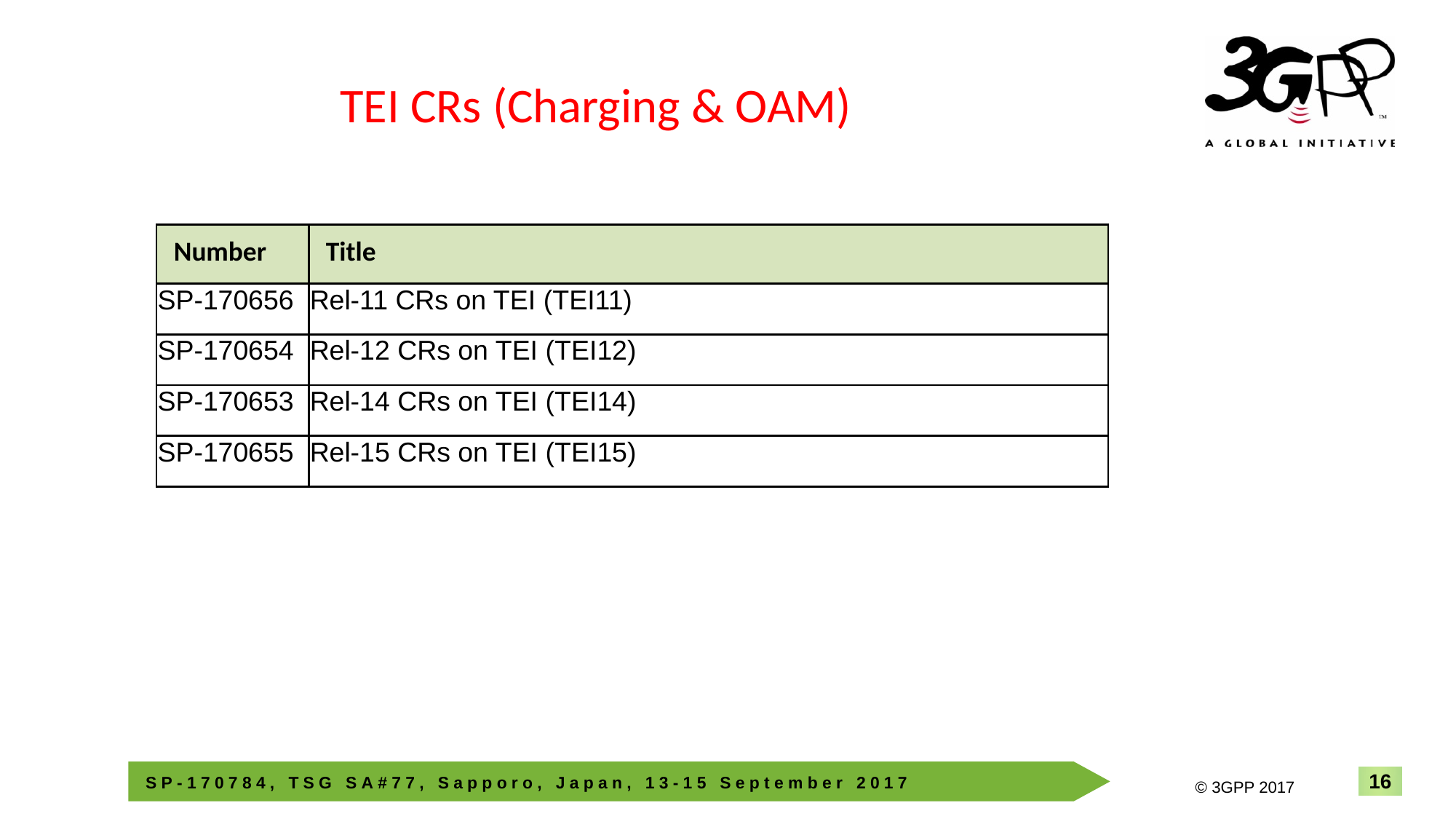

TEI CRs (Charging & OAM)
| Number | Title |
| --- | --- |
| SP-170656 | Rel-11 CRs on TEI (TEI11) |
| SP-170654 | Rel-12 CRs on TEI (TEI12) |
| SP-170653 | Rel-14 CRs on TEI (TEI14) |
| SP-170655 | Rel-15 CRs on TEI (TEI15) |